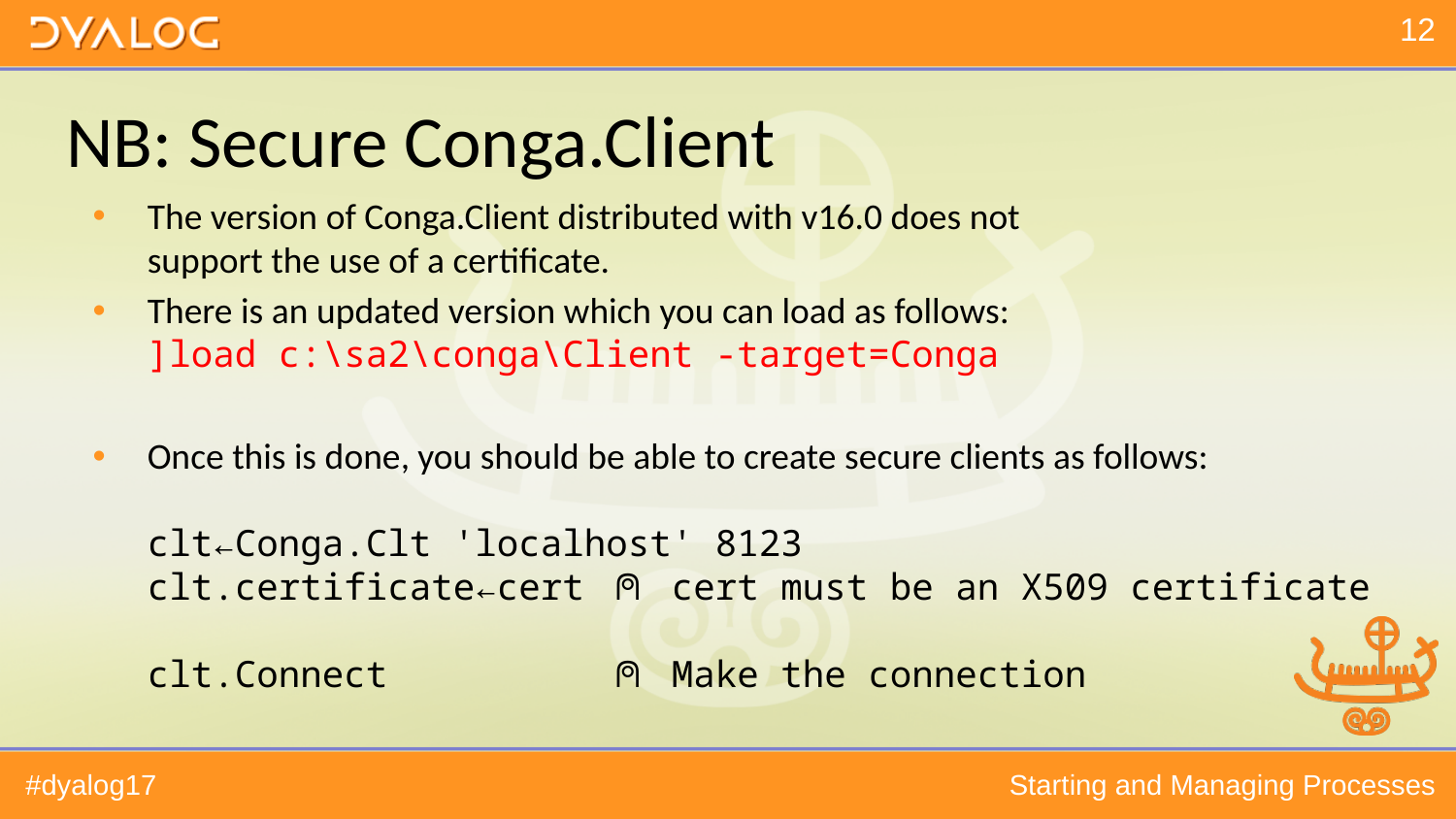

# NB: Secure Conga.Client
The version of Conga.Client distributed with v16.0 does not
support the use of a certificate.
There is an updated version which you can load as follows:
]load c:\sa2\conga\Client -target=Conga

Once this is done, you should be able to create secure clients as follows:
clt←Conga.Clt 'localhost' 8123
clt.certificate←cert ⍝ cert must be an X509 certificate
clt.Connect          ⍝ Make the connection